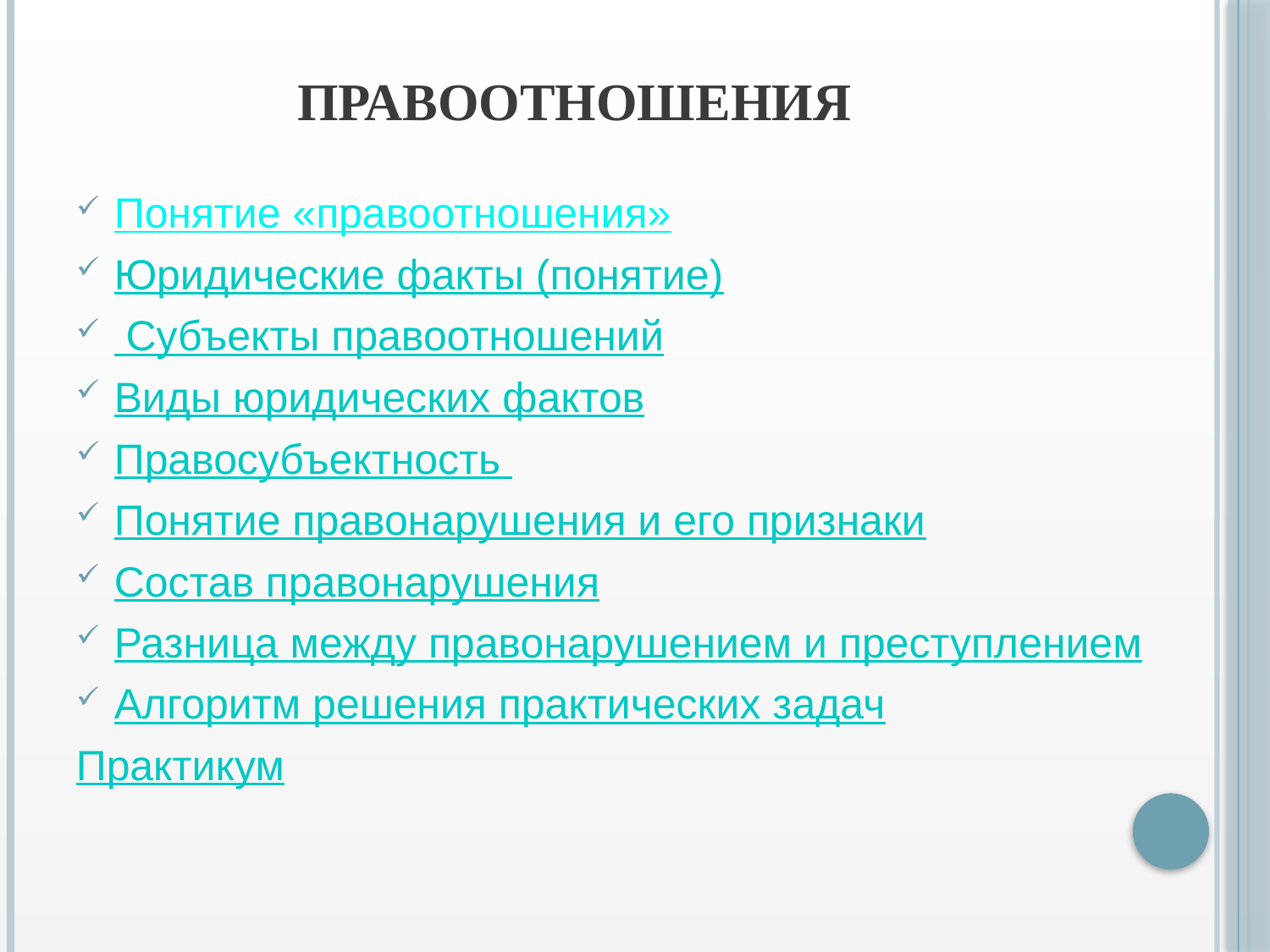

# Правоотношения
Понятие «правоотношения»
Юридические факты (понятие)
 Субъекты правоотношений
Виды юридических фактов
Правосубъектность
Понятие правонарушения и его признаки
Состав правонарушения
Разница между правонарушением и преступлением
Алгоритм решения практических задач
Практикум